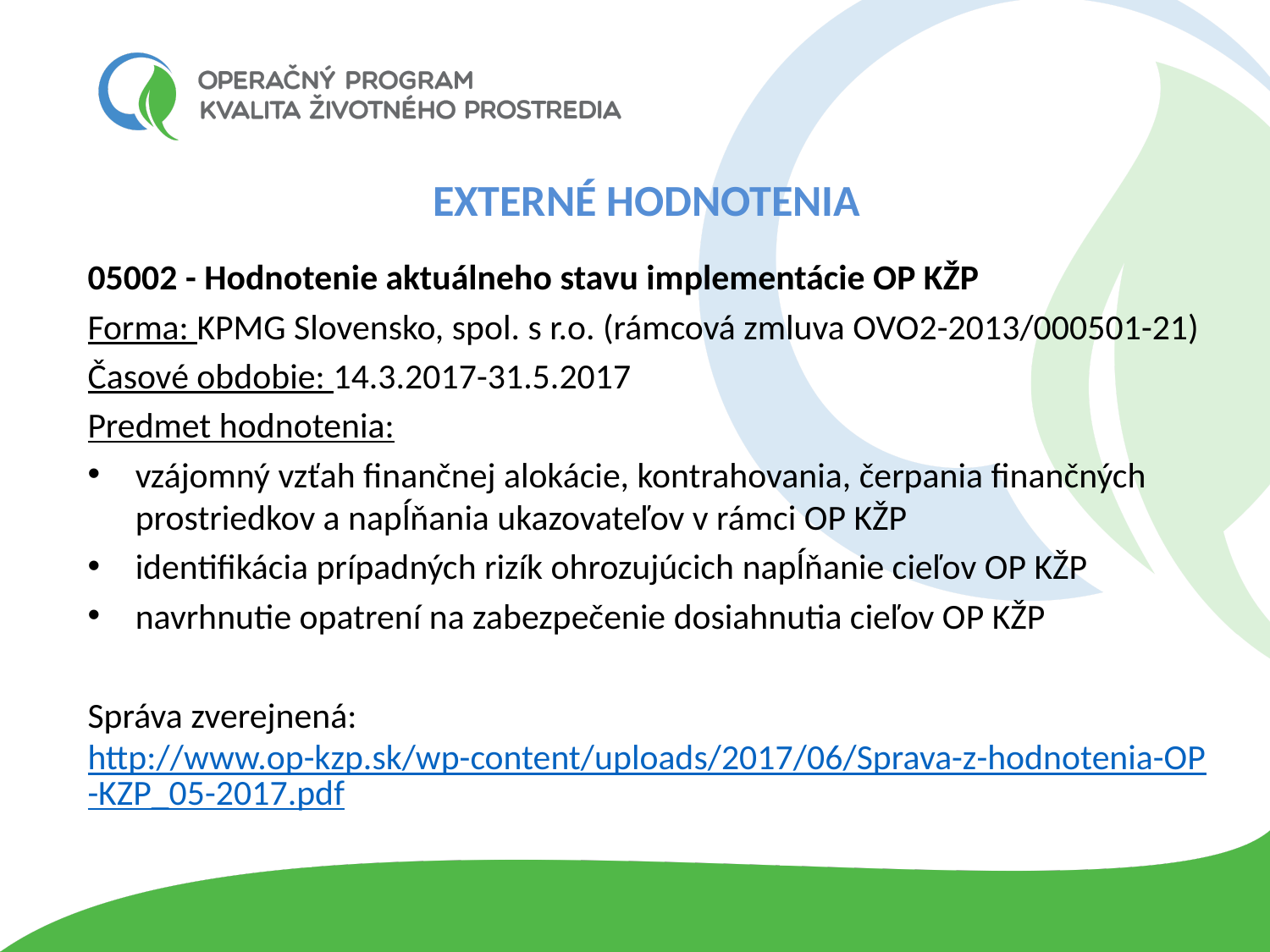

EXTERNÉ HODNOTENIA
05002 - Hodnotenie aktuálneho stavu implementácie OP KŽP
Forma: KPMG Slovensko, spol. s r.o. (rámcová zmluva OVO2-2013/000501-21)
Časové obdobie: 14.3.2017-31.5.2017
Predmet hodnotenia:
vzájomný vzťah finančnej alokácie, kontrahovania, čerpania finančných prostriedkov a napĺňania ukazovateľov v rámci OP KŽP
identifikácia prípadných rizík ohrozujúcich napĺňanie cieľov OP KŽP
navrhnutie opatrení na zabezpečenie dosiahnutia cieľov OP KŽP

Správa zverejnená: http://www.op-kzp.sk/wp-content/uploads/2017/06/Sprava-z-hodnotenia-OP-KZP_05-2017.pdf